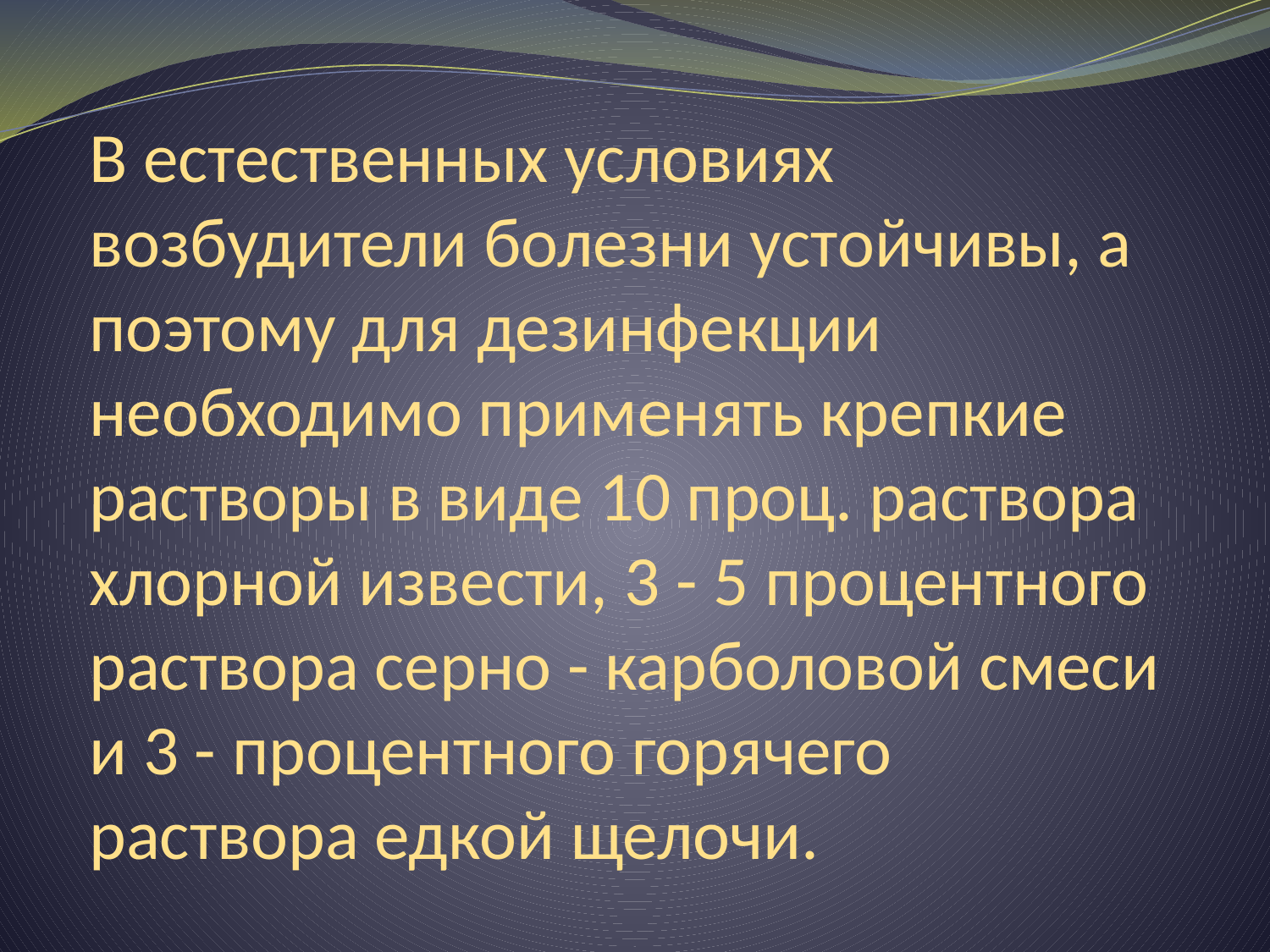

# В естественных условиях возбудители болезни устойчивы, а поэтому для дезинфекции необходимо применять крепкие растворы в виде 10 проц. раствора хлорной извести, 3 - 5 процентного раствора серно - карболовой смеси и 3 - процентного горячего раствора едкой щелочи.